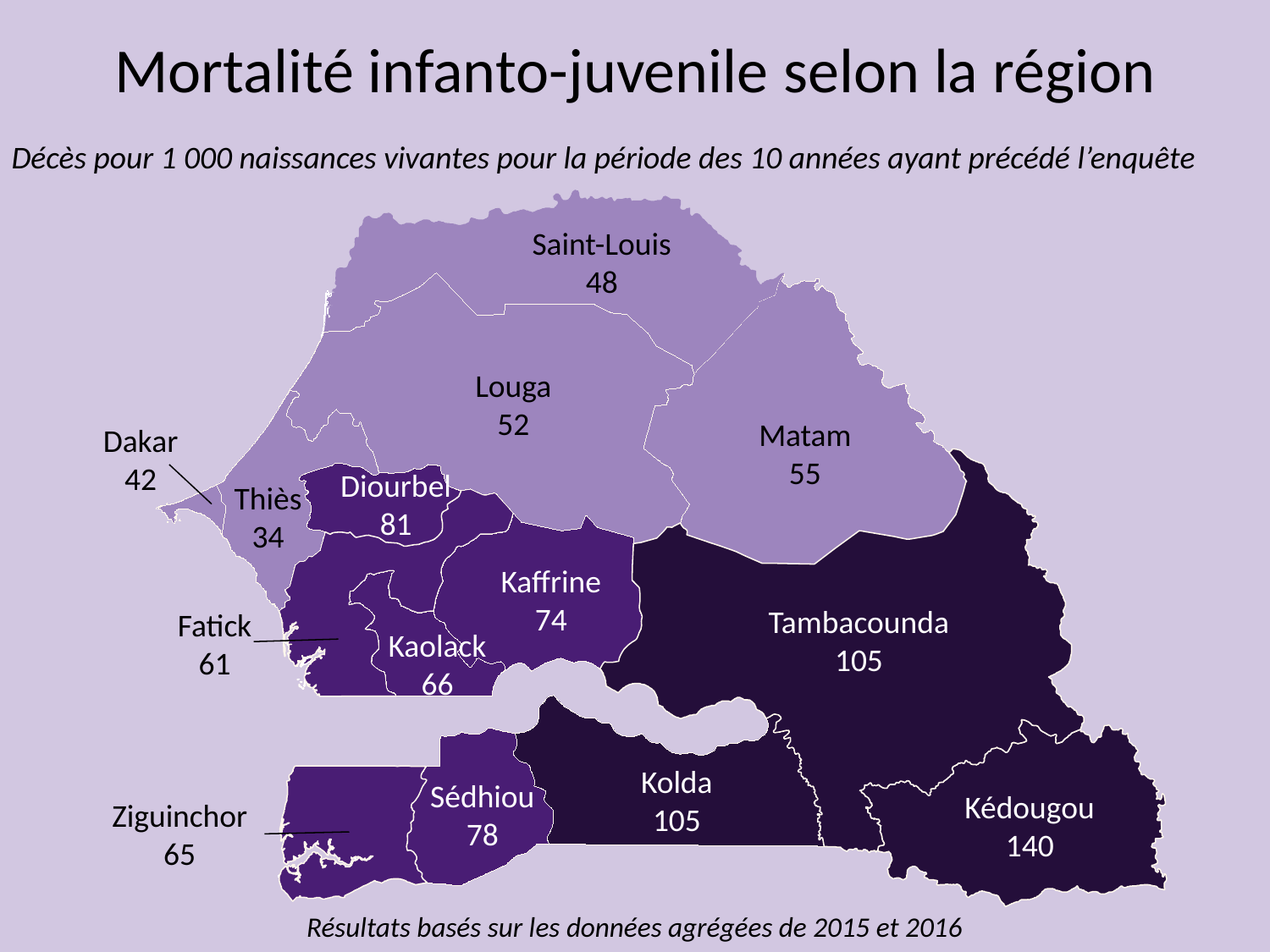

Mortalité infanto-juvenile selon la région

Décès pour 1 000 naissances vivantes pour la période des 10 années ayant précédé l’enquête
Saint-Louis
48
Louga
52
Matam
55
Dakar
42
Diourbel
81
Thiès
34
Kaffrine
74
Tambacounda
105
Fatick
61
Kaolack
66
Kolda
105
Sédhiou
78
Kédougou
140
Ziguinchor
65
Résultats basés sur les données agrégées de 2015 et 2016